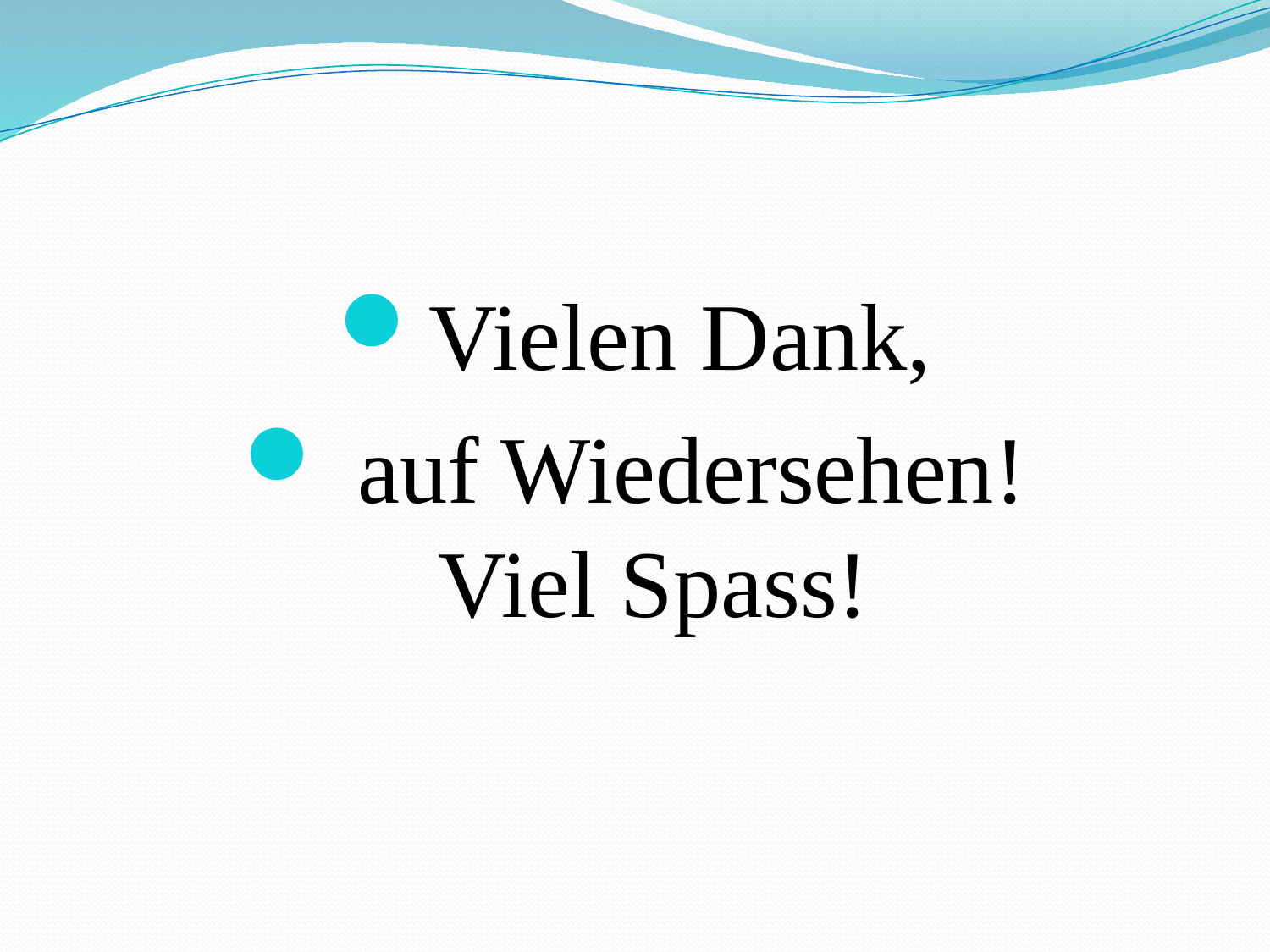

#
Vielen Dank,
 auf Wiedersehen!
Viel Spass!